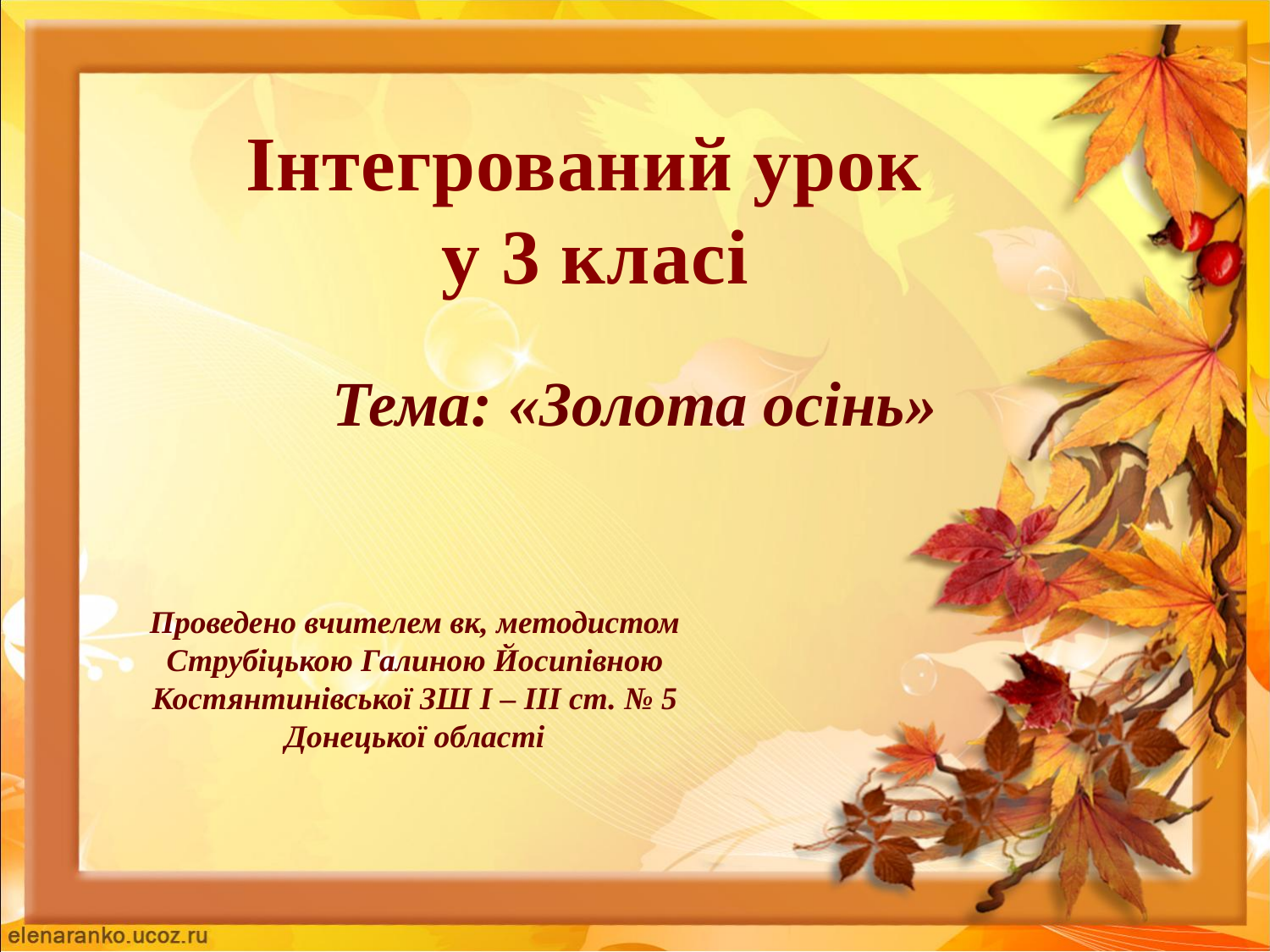

# Інтегрований урок у 3 класі
Тема: «Золота осінь»
Проведено вчителем вк, методистом
Струбіцькою Галиною Йосипівною
Костянтинівської ЗШ І – ІІІ ст. № 5
Донецької області